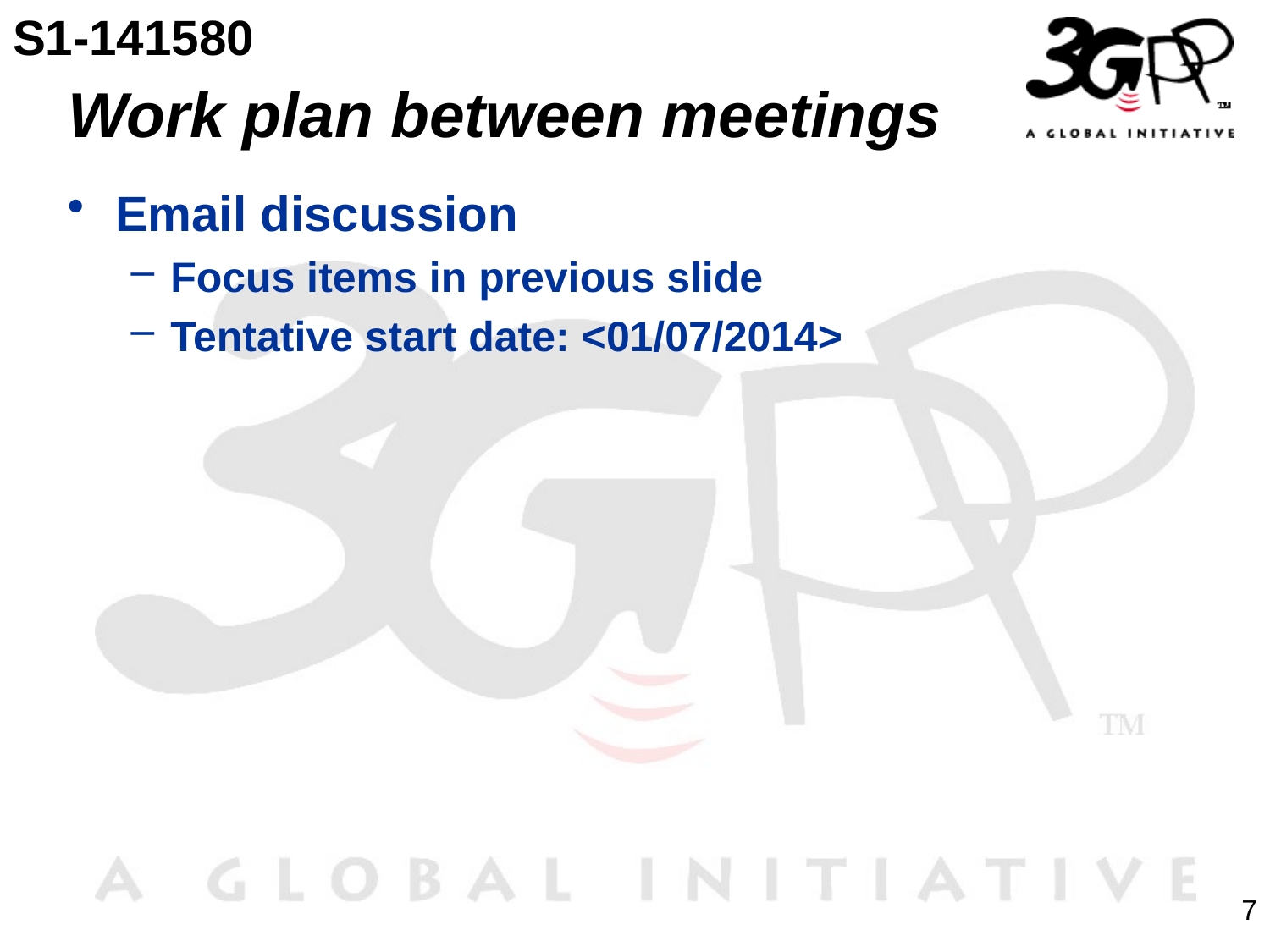

S1-141580
# Work plan between meetings
Email discussion
Focus items in previous slide
Tentative start date: <01/07/2014>
7